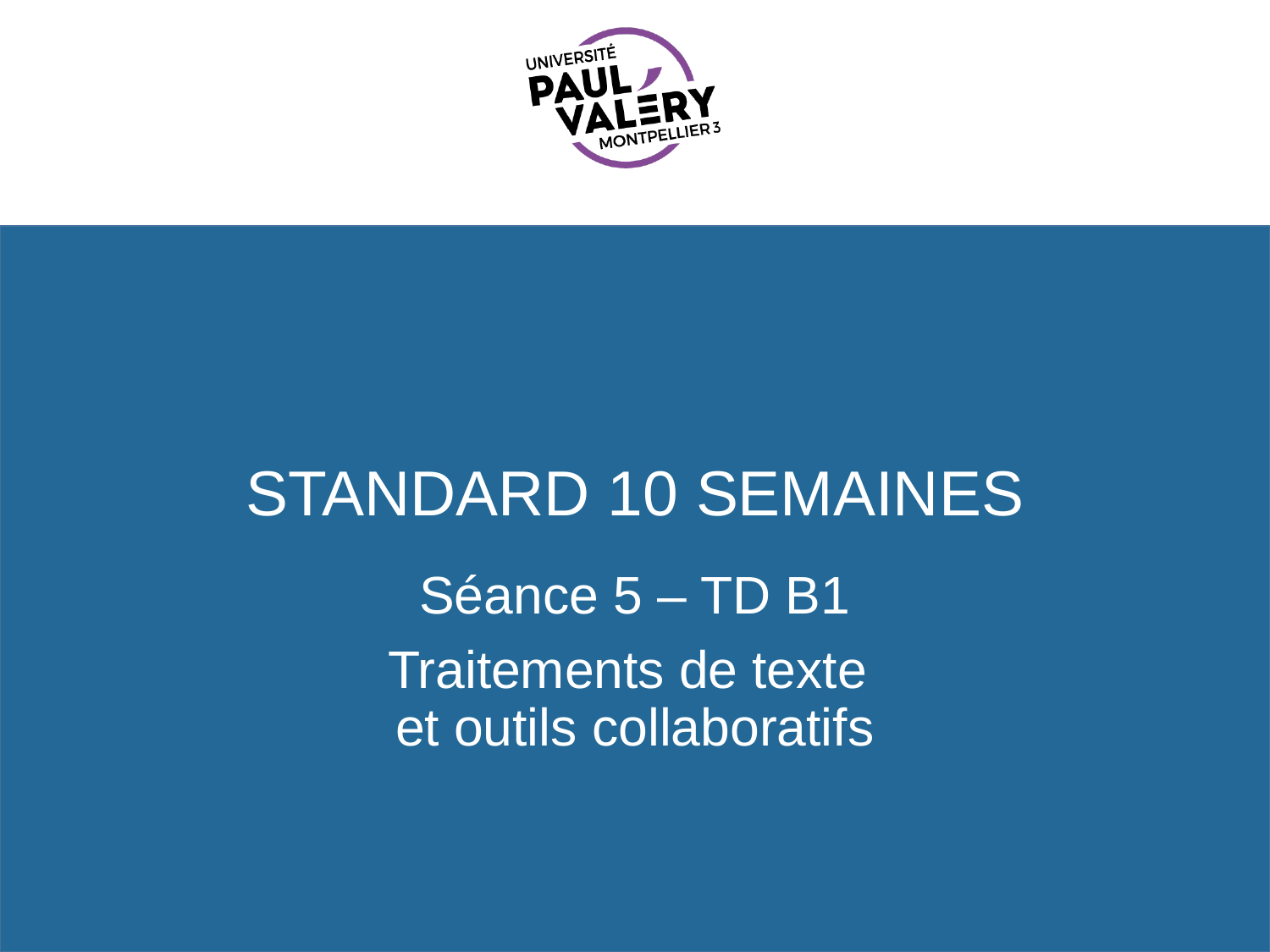

# Standard 10 semaines
Séance 5 – TD B1
Traitements de texte
et outils collaboratifs